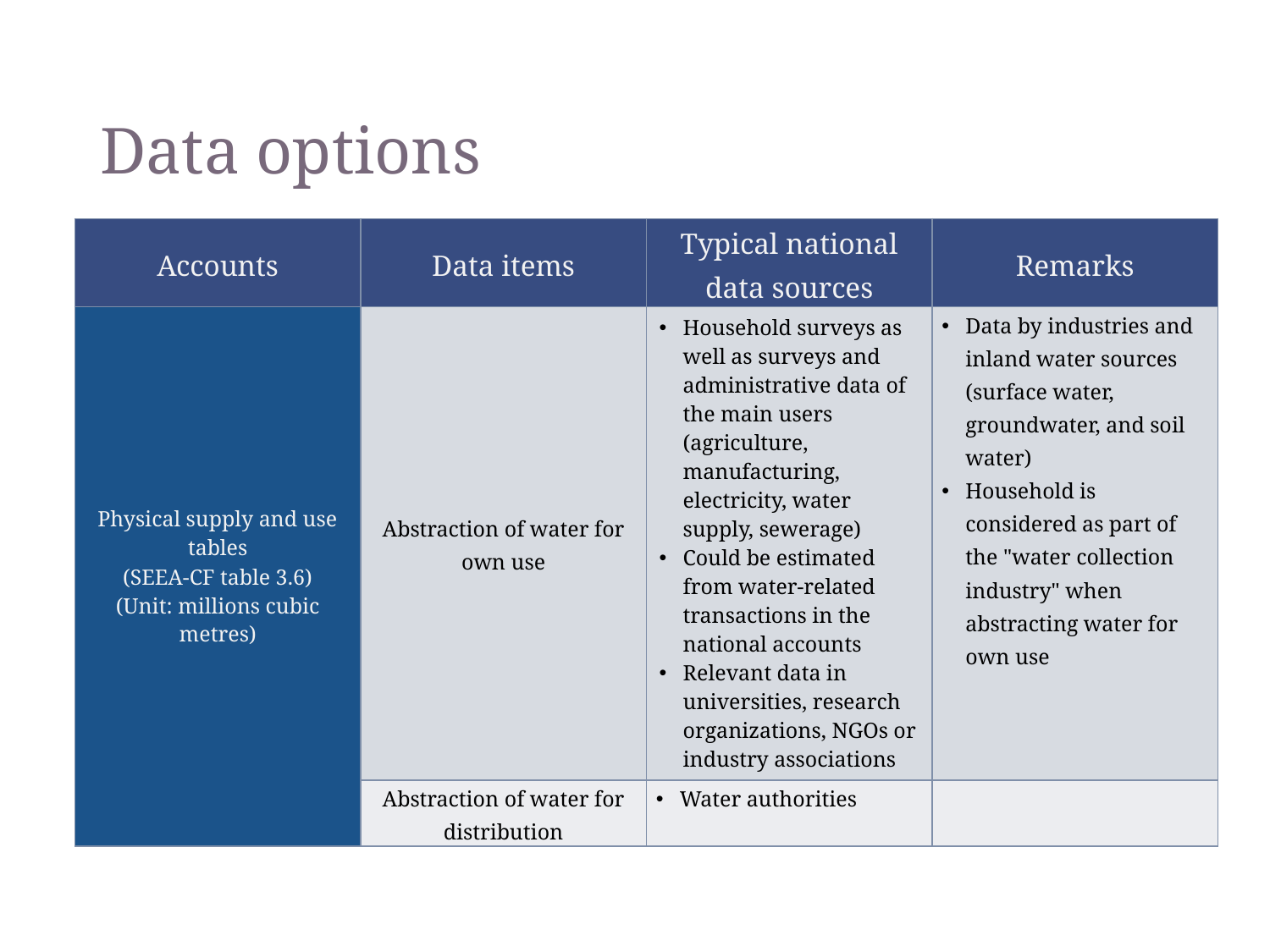

# Data options
| Accounts | Data items | Typical national data sources | Remarks |
| --- | --- | --- | --- |
| Physical supply and use tables (SEEA-CF table 3.6) (Unit: millions cubic metres) | Abstraction of water for own use | Household surveys as well as surveys and administrative data of the main users (agriculture, manufacturing, electricity, water supply, sewerage) Could be estimated from water-related transactions in the national accounts Relevant data in universities, research organizations, NGOs or industry associations | Data by industries and inland water sources (surface water, groundwater, and soil water) Household is considered as part of the "water collection industry" when abstracting water for own use |
|  | Abstraction of water for distribution | Water authorities |  |
32
SEEA-CF - Water accounts